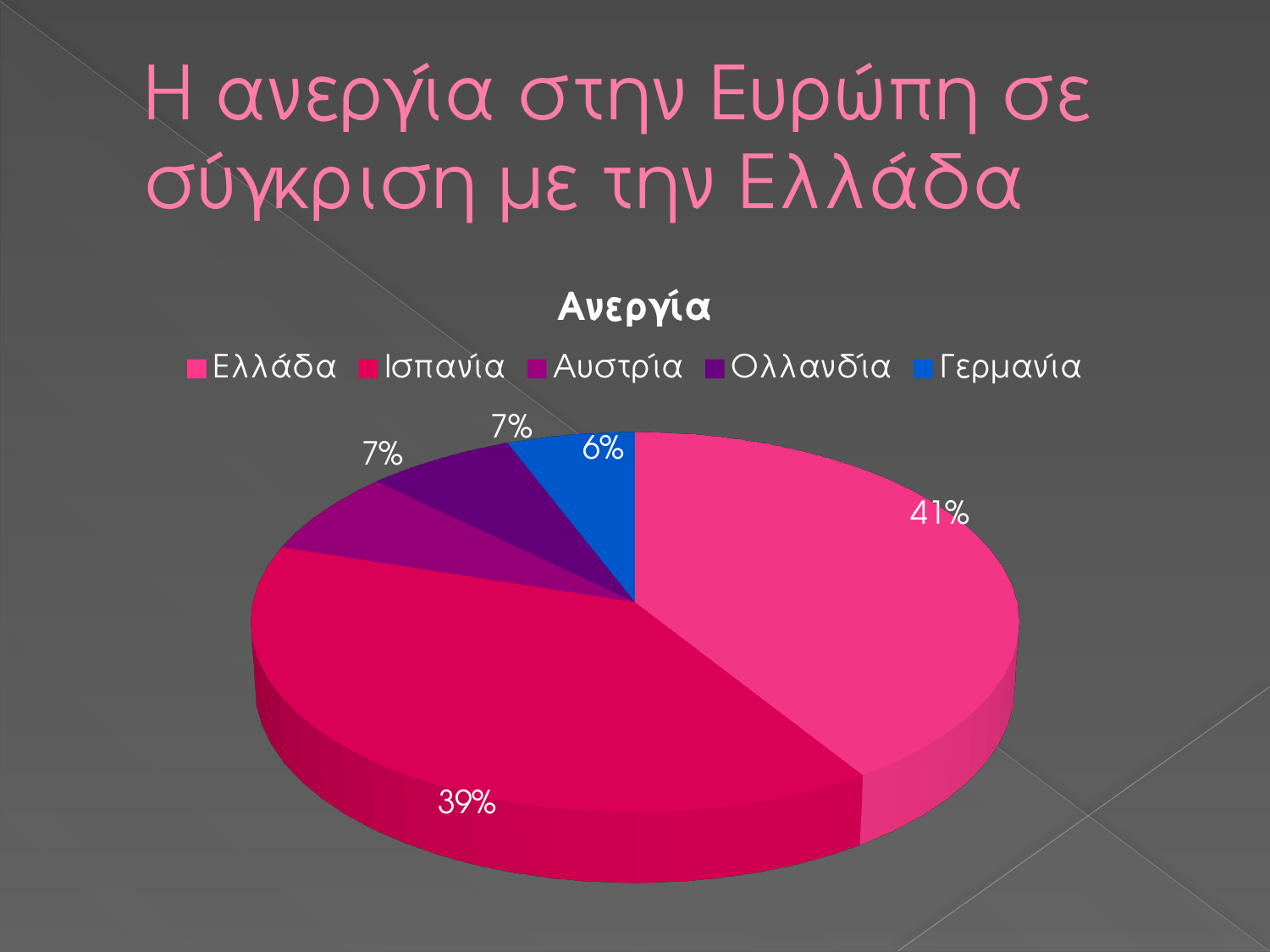

# Η ανεργία στην Ευρώπη σε σύγκριση με την Ελλάδα

[unsupported chart]